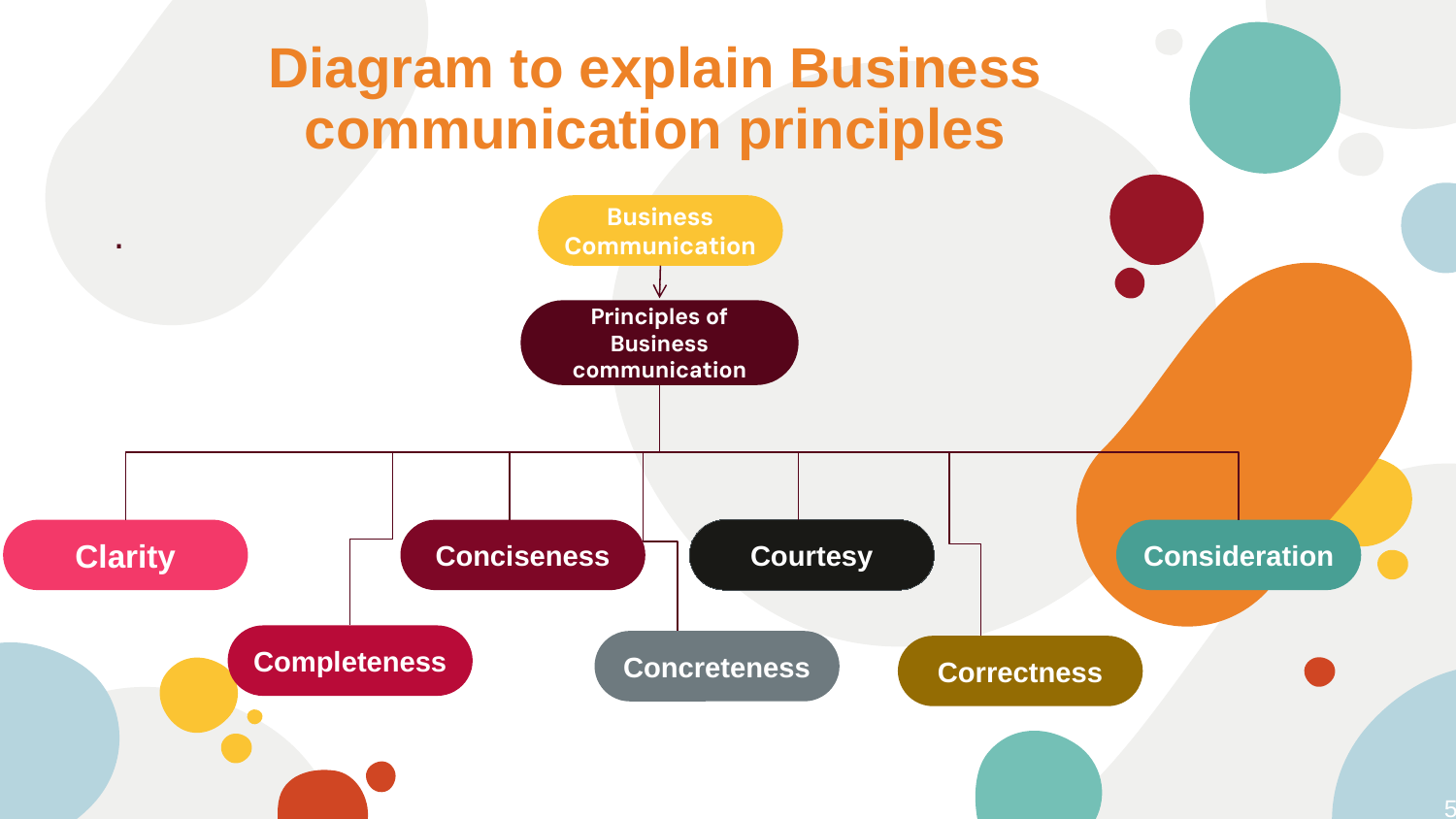

# Diagram to explain Business communication principles
Business Communication
.
Principles of Business communication
Clarity
Conciseness
Consideration
Courtesy
Completeness
Concreteness
Correctness
5
5